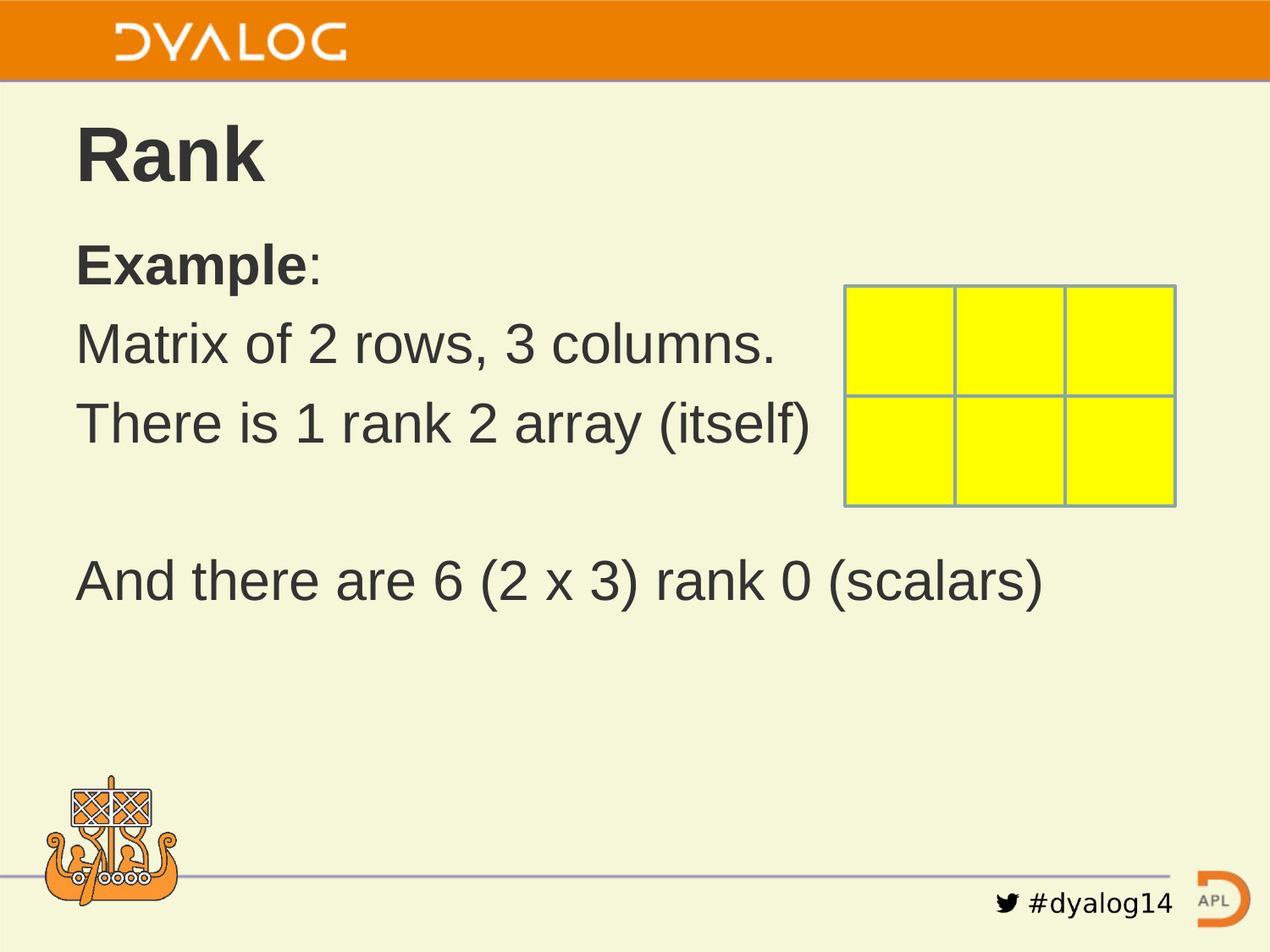

# Rank
Example:
Matrix of 2 rows, 3 columns.
There is 1 rank 2 array (itself)

And there are 6 (2 x 3) rank 0 (scalars)